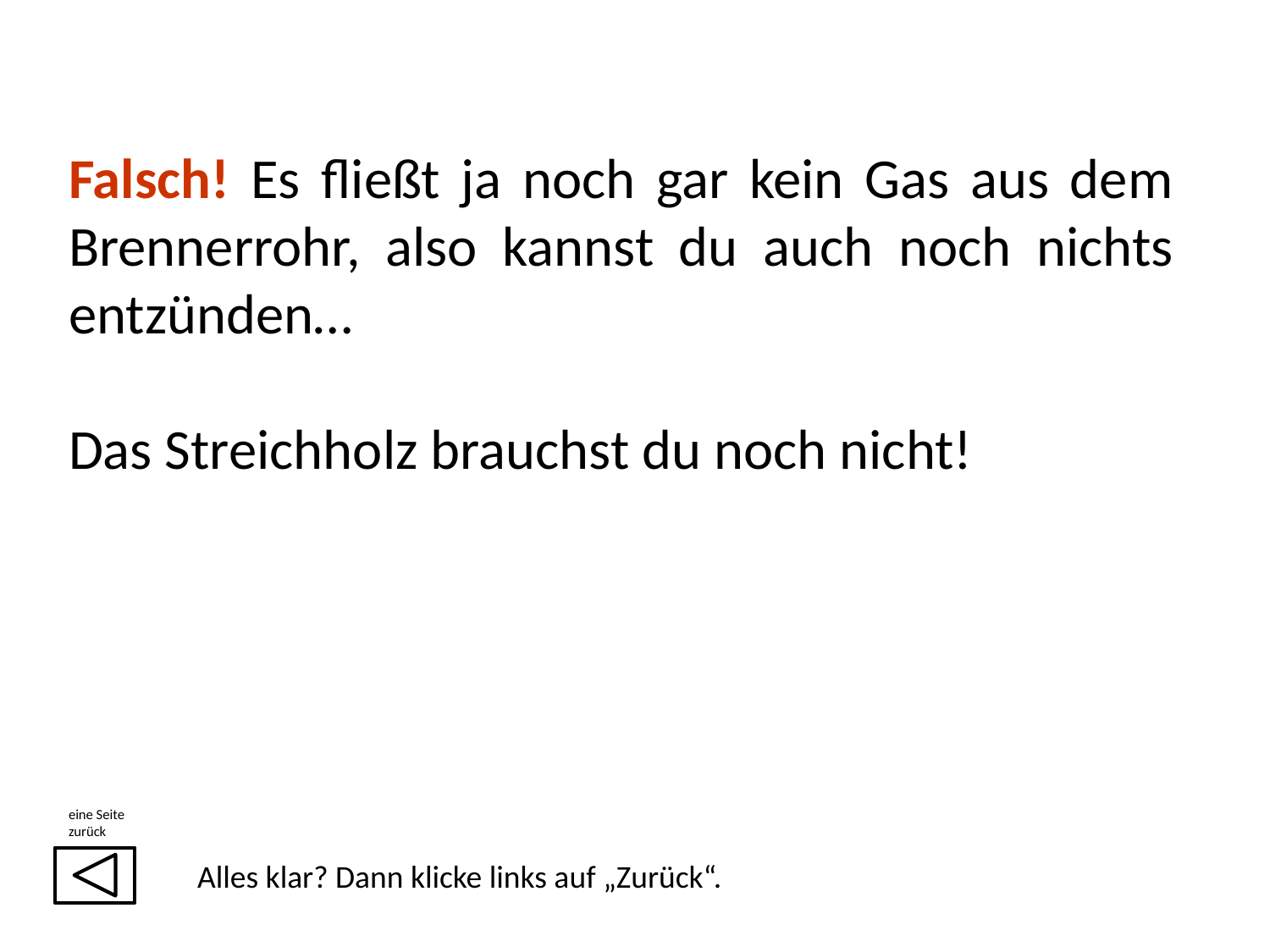

Falsch! Es fließt ja noch gar kein Gas aus dem Brennerrohr, also kannst du auch noch nichts entzünden…

Das Streichholz brauchst du noch nicht!

eine Seite
zurück

Alles klar? Dann klicke links auf „Zurück“.